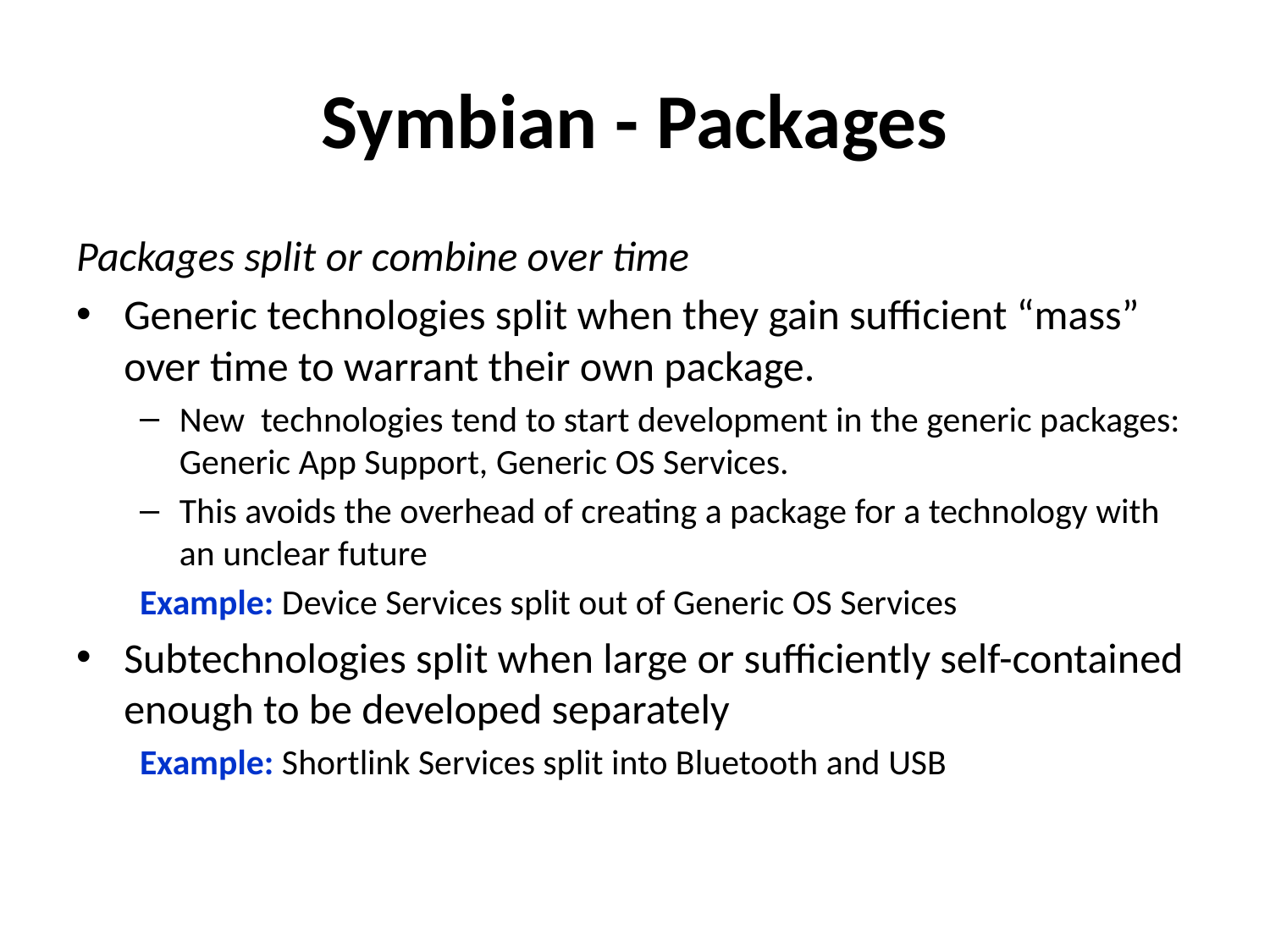

# Symbian - Packages
Packages split or combine over time
Generic technologies split when they gain sufficient “mass” over time to warrant their own package.
New  technologies tend to start development in the generic packages: Generic App Support, Generic OS Services.
This avoids the overhead of creating a package for a technology with an unclear future
Example: Device Services split out of Generic OS Services
Subtechnologies split when large or sufficiently self-contained enough to be developed separately
Example: Shortlink Services split into Bluetooth and USB